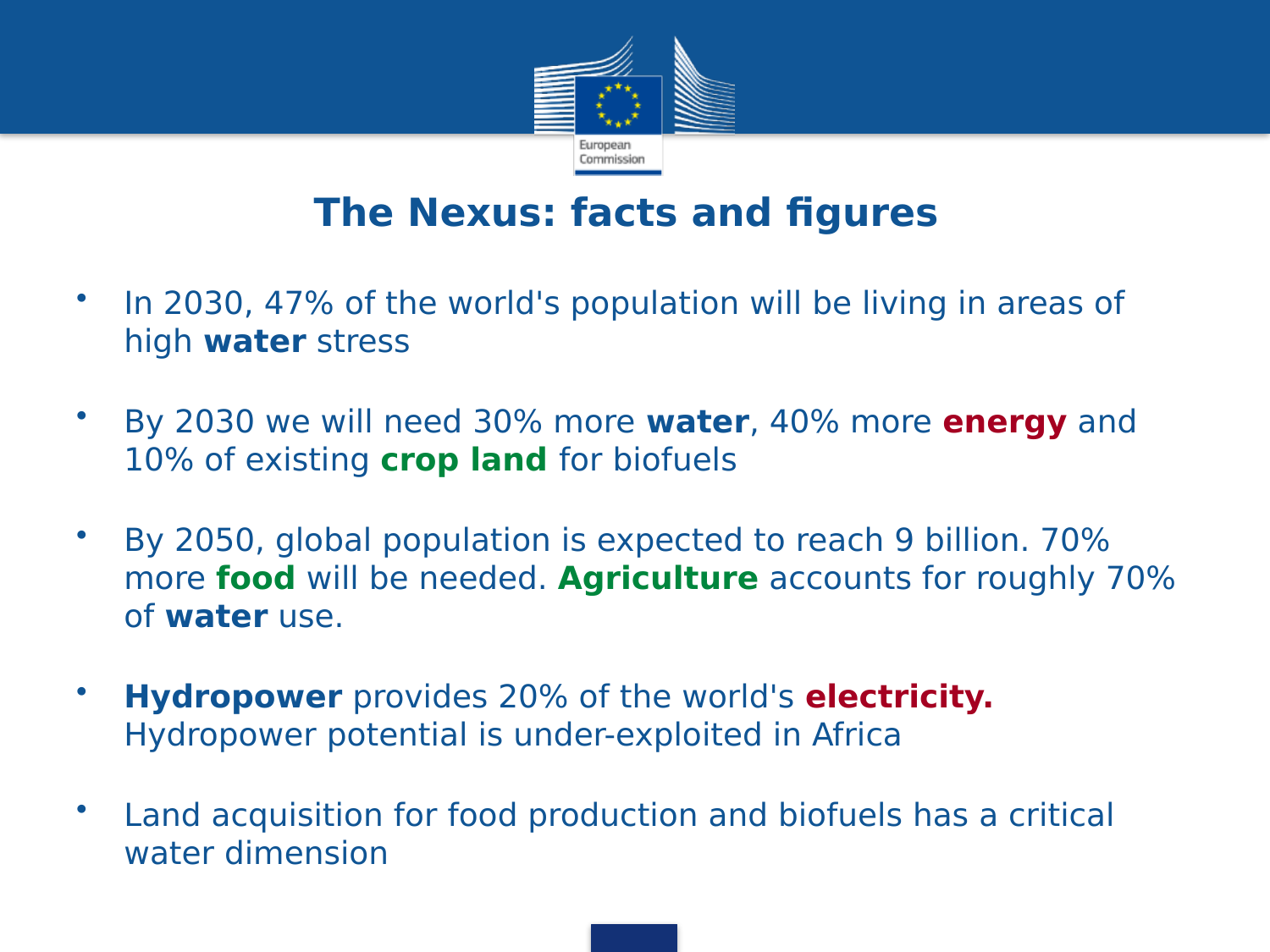

# The Nexus: facts and figures
In 2030, 47% of the world's population will be living in areas of high water stress
By 2030 we will need 30% more water, 40% more energy and 10% of existing crop land for biofuels
By 2050, global population is expected to reach 9 billion. 70% more food will be needed. Agriculture accounts for roughly 70% of water use.
Hydropower provides 20% of the world's electricity. Hydropower potential is under-exploited in Africa
Land acquisition for food production and biofuels has a critical water dimension